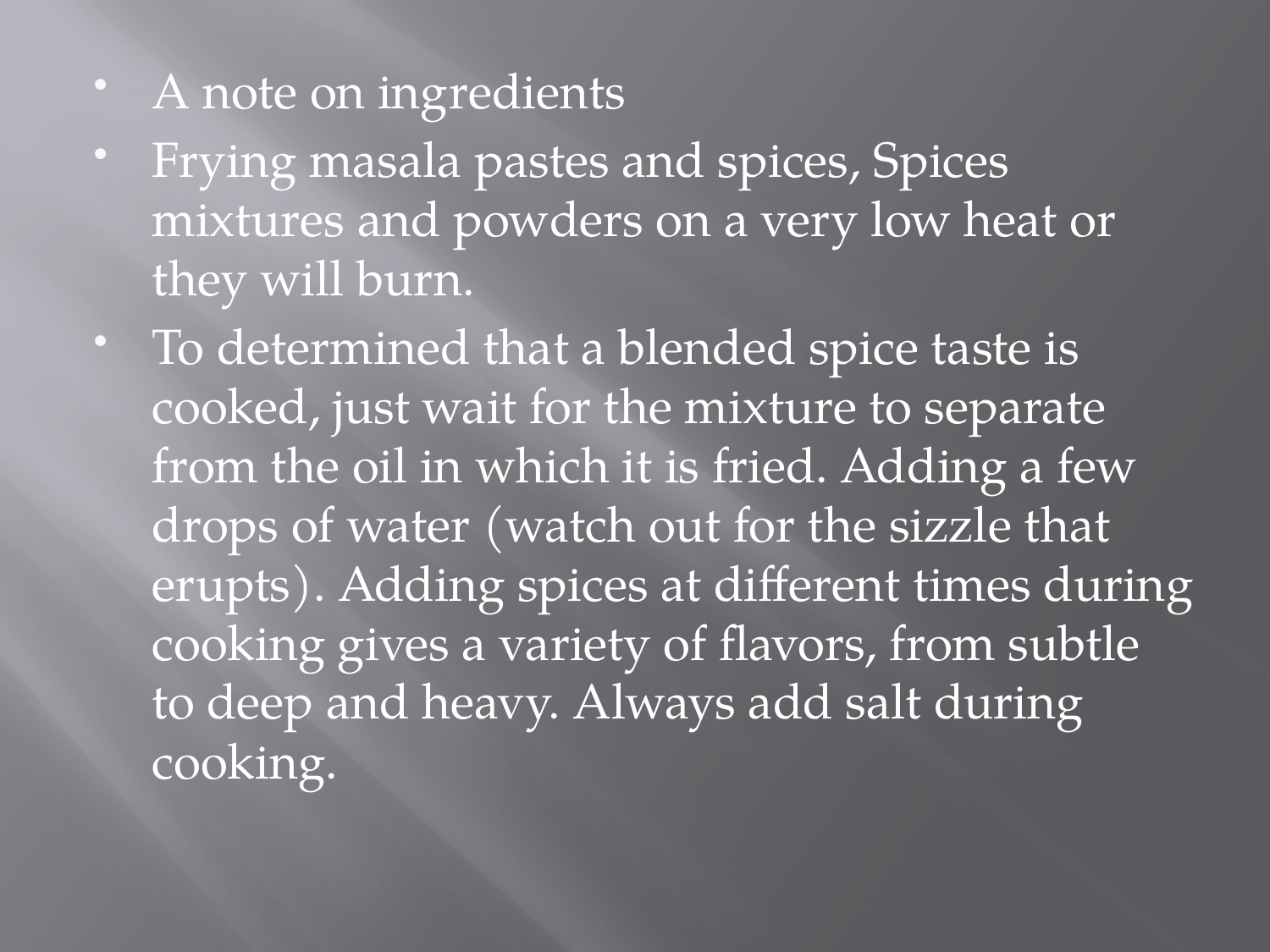

A note on ingredients
Frying masala pastes and spices, Spices mixtures and powders on a very low heat or they will burn.
To determined that a blended spice taste is cooked, just wait for the mixture to separate from the oil in which it is fried. Adding a few drops of water (watch out for the sizzle that erupts). Adding spices at different times during cooking gives a variety of flavors, from subtle to deep and heavy. Always add salt during cooking.